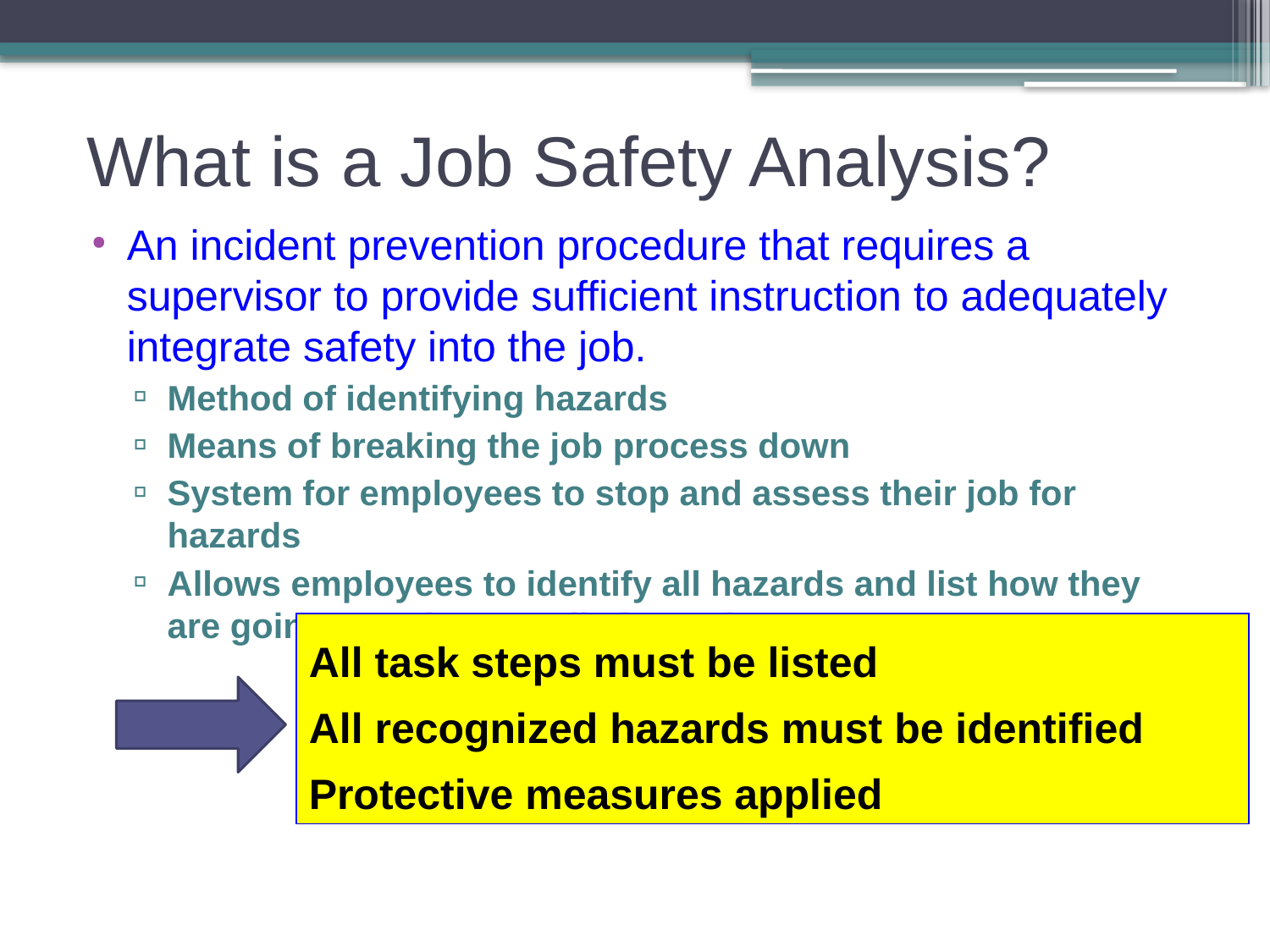

# What is a Job Safety Analysis?
An incident prevention procedure that requires a supervisor to provide sufficient instruction to adequately integrate safety into the job.
Method of identifying hazards
Means of breaking the job process down
System for employees to stop and assess their job for hazards
Allows employees to identify all hazards and list how they are going to reduce or eliminate them

All task steps must be listed
All recognized hazards must be identified
Protective measures applied